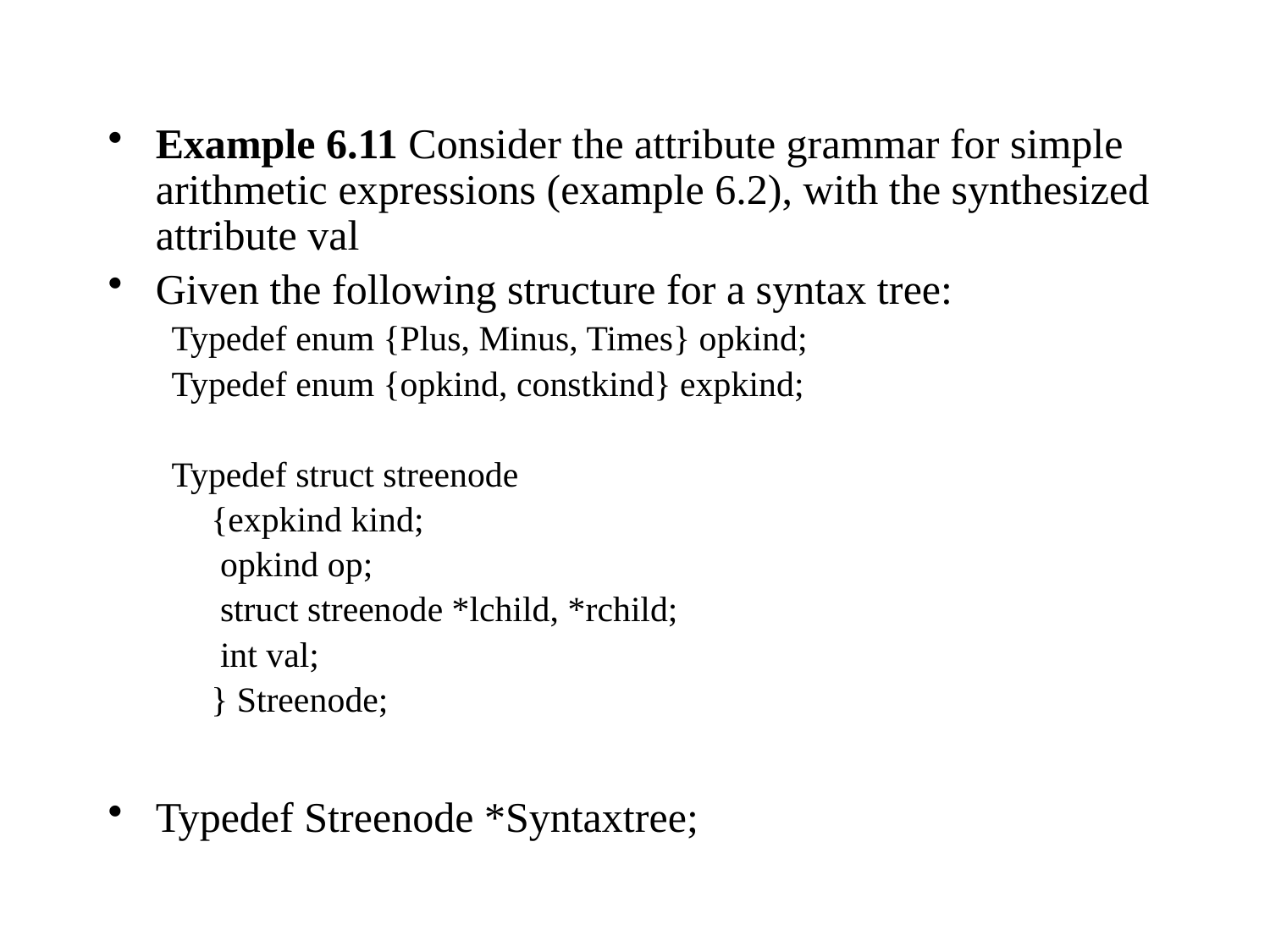

Example 6.11 Consider the attribute grammar for simple arithmetic expressions (example 6.2), with the synthesized attribute val
Given the following structure for a syntax tree:
Typedef enum {Plus, Minus, Times} opkind;
Typedef enum {opkind, constkind} expkind;

Typedef struct streenode
	{expkind kind;
	 opkind op;
	 struct streenode *lchild, *rchild;
	 int val;
	} Streenode;

Typedef Streenode *Syntaxtree;